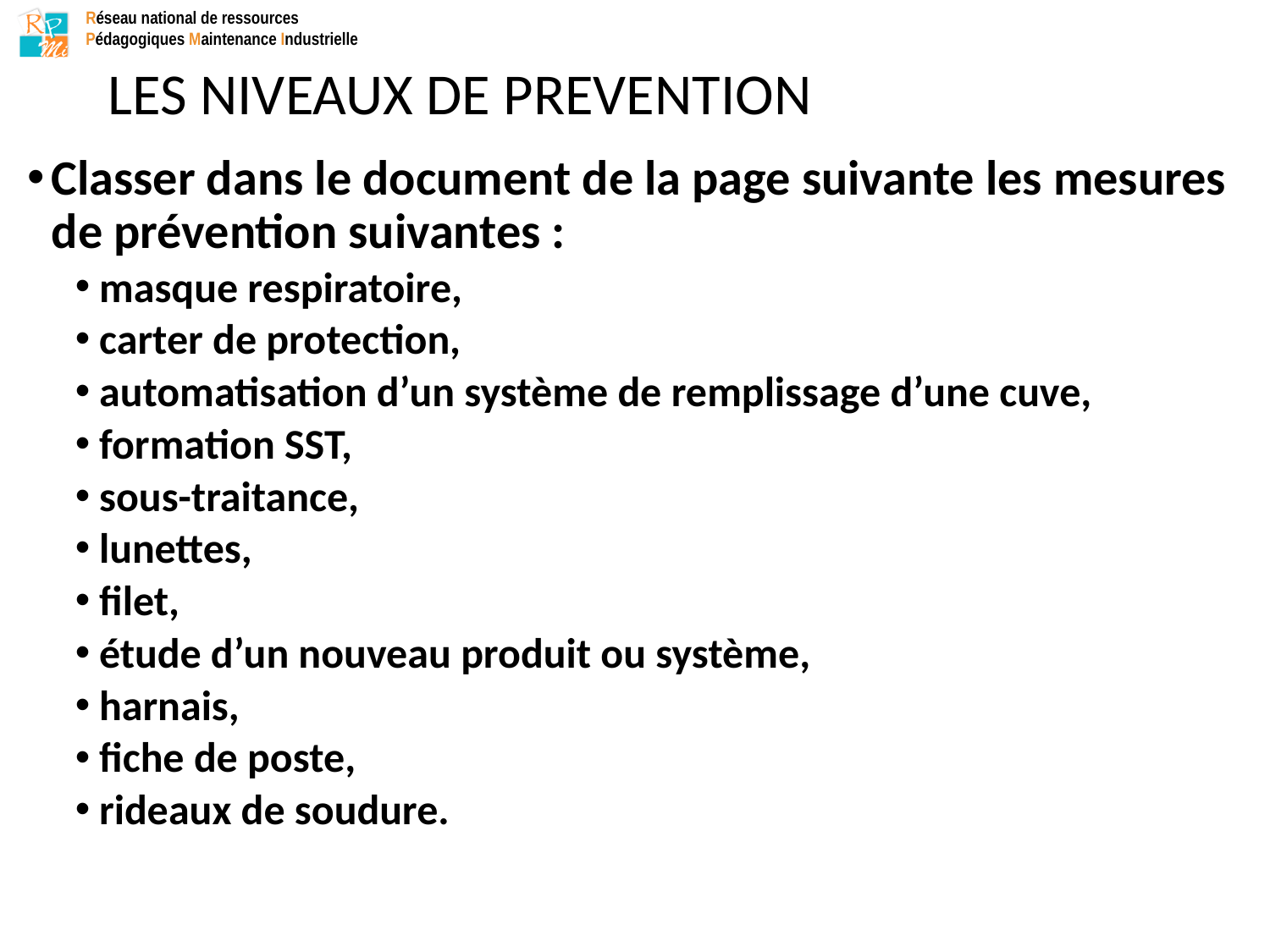

# LES NIVEAUX DE PREVENTION
Classer dans le document de la page suivante les mesures de prévention suivantes :
masque respiratoire,
carter de protection,
automatisation d’un système de remplissage d’une cuve,
formation SST,
sous-traitance,
lunettes,
filet,
étude d’un nouveau produit ou système,
harnais,
fiche de poste,
rideaux de soudure.